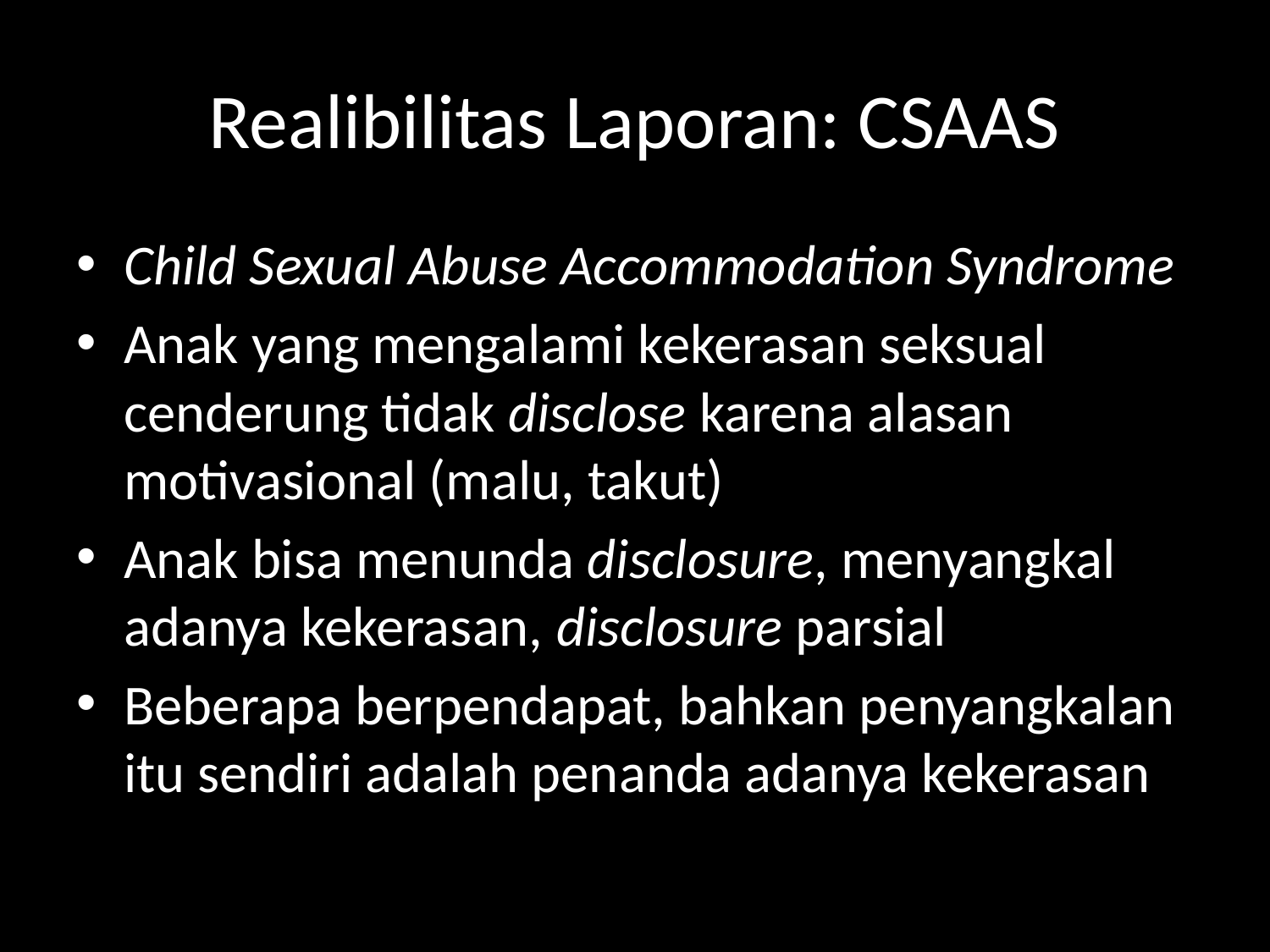

# Realibilitas Laporan: CSAAS
Child Sexual Abuse Accommodation Syndrome
Anak yang mengalami kekerasan seksual cenderung tidak disclose karena alasan motivasional (malu, takut)
Anak bisa menunda disclosure, menyangkal adanya kekerasan, disclosure parsial
Beberapa berpendapat, bahkan penyangkalan itu sendiri adalah penanda adanya kekerasan